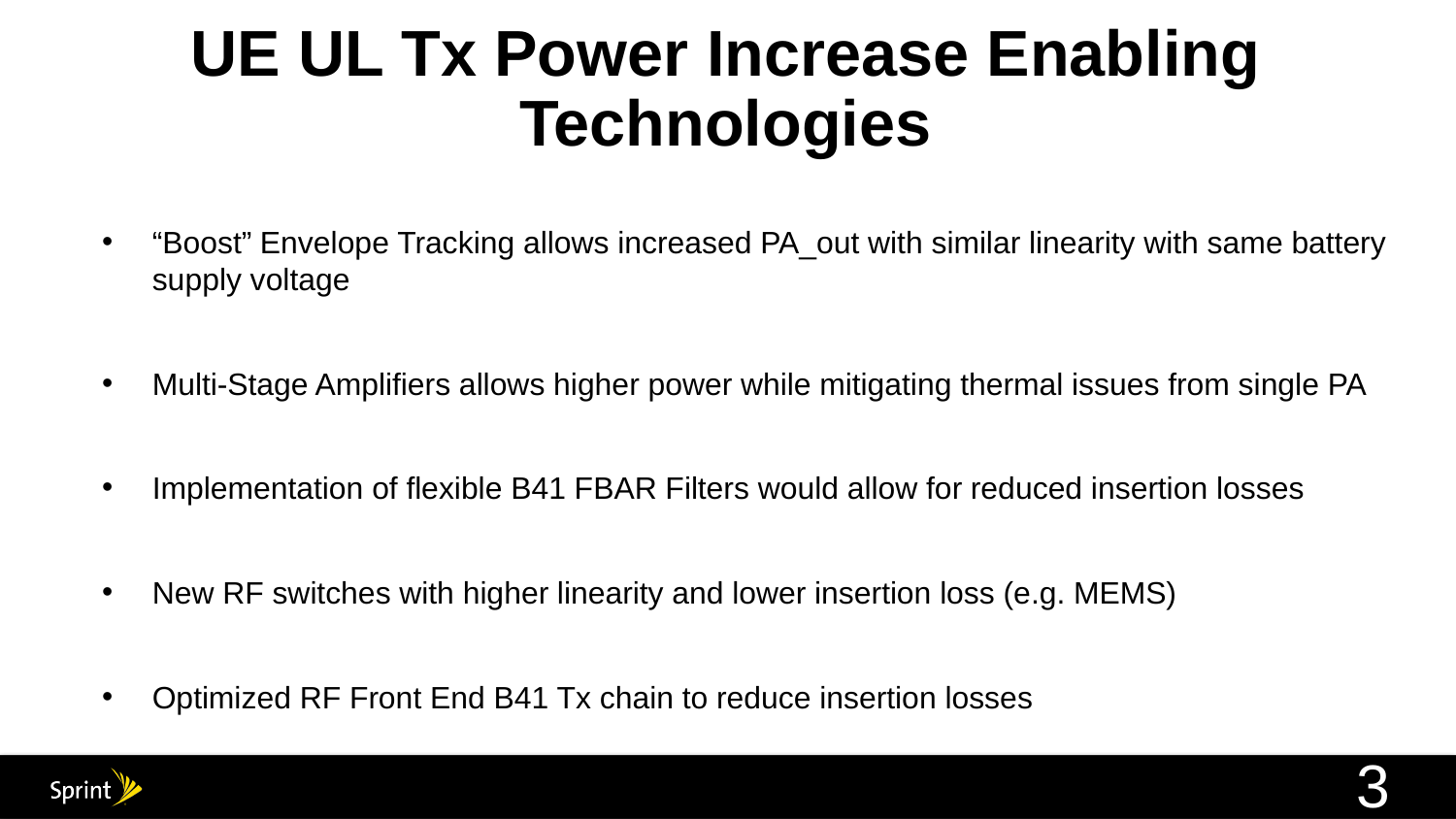

# UE UL Tx Power Increase Enabling Technologies
“Boost” Envelope Tracking allows increased PA_out with similar linearity with same battery supply voltage

Multi-Stage Amplifiers allows higher power while mitigating thermal issues from single PA

Implementation of flexible B41 FBAR Filters would allow for reduced insertion losses

New RF switches with higher linearity and lower insertion loss (e.g. MEMS)

Optimized RF Front End B41 Tx chain to reduce insertion losses
3